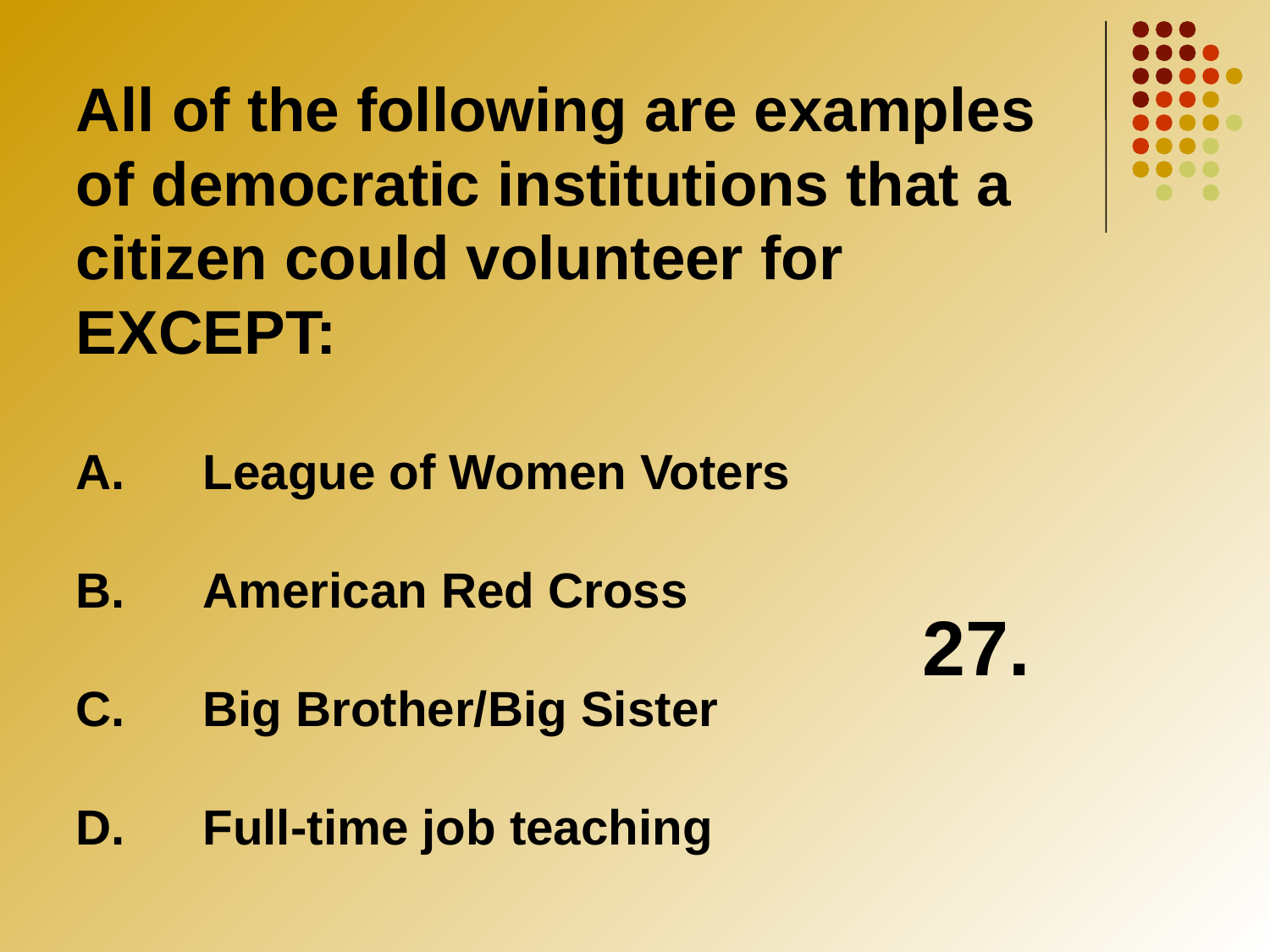

27.
All of the following are examples of democratic institutions that a citizen could volunteer for EXCEPT:
A.	League of Women Voters
B.  	American Red Cross
C.	Big Brother/Big Sister
D.	Full-time job teaching